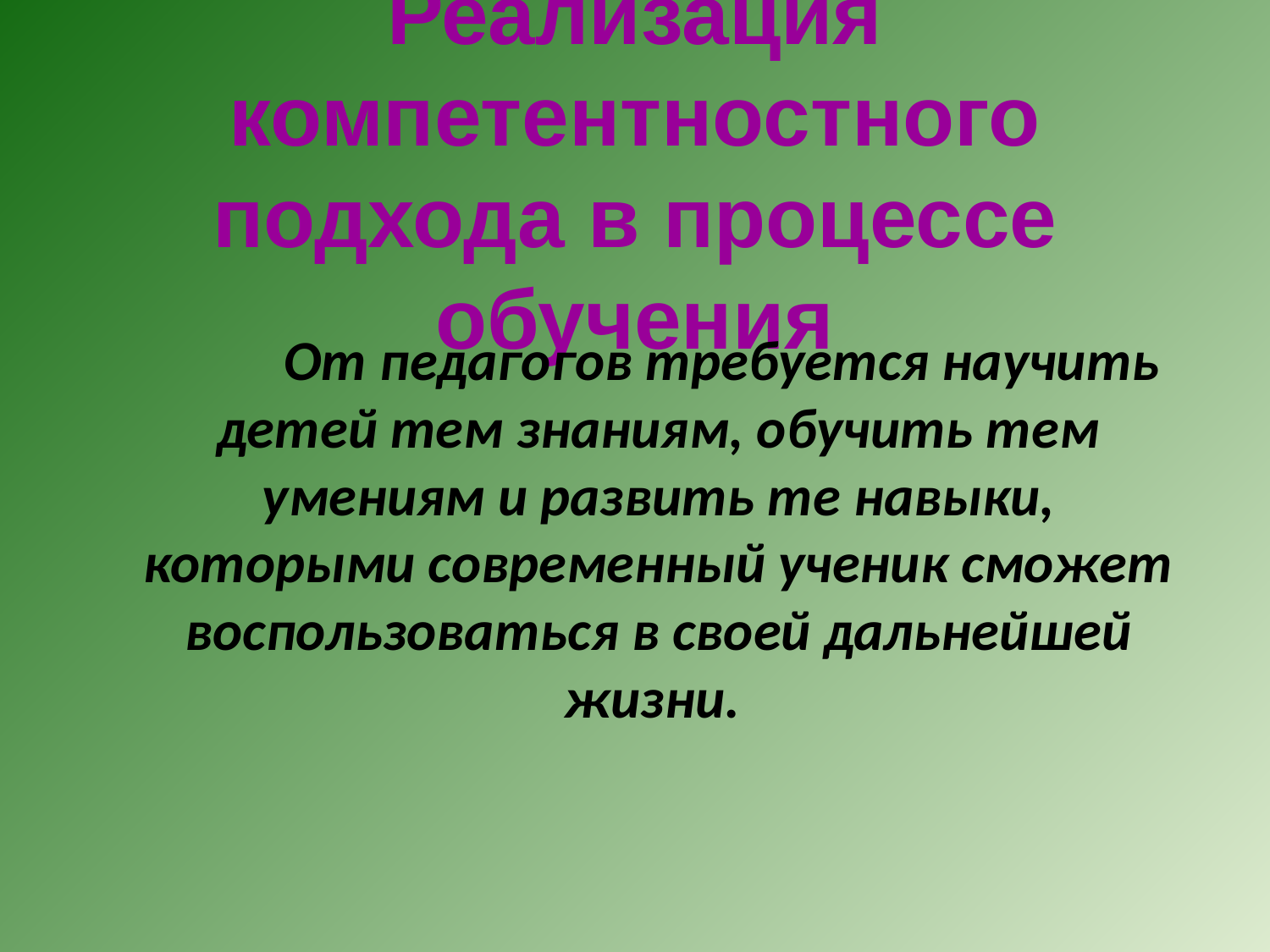

# Реализация компетентностного подхода в процессе обучения
		От педагогов требуется научить детей тем знаниям, обучить тем умениям и развить те навыки, которыми современный ученик сможет воспользоваться в своей дальнейшей жизни.